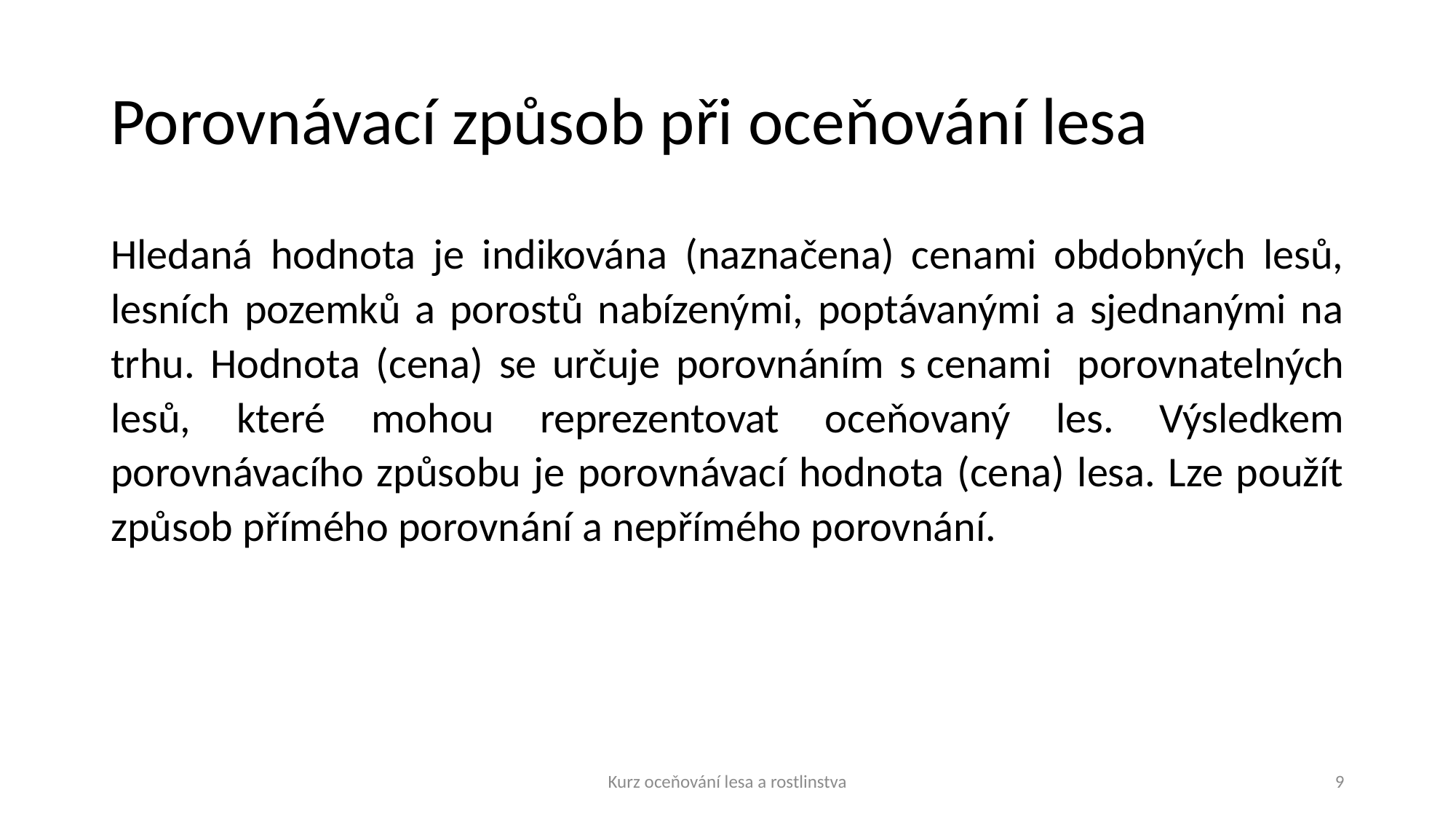

# Porovnávací způsob při oceňování lesa
Hledaná hodnota je indikována (naznačena) cenami obdobných lesů, lesních pozemků a porostů nabízenými, poptávanými a sjednanými na trhu. Hodnota (cena) se určuje porovnáním s cenami  porovnatelných lesů, které mohou reprezentovat oceňovaný les. Výsledkem porovnávacího způsobu je porovnávací hodnota (cena) lesa. Lze použít způsob přímého porovnání a nepřímého porovnání.

Kurz oceňování lesa a rostlinstva
9